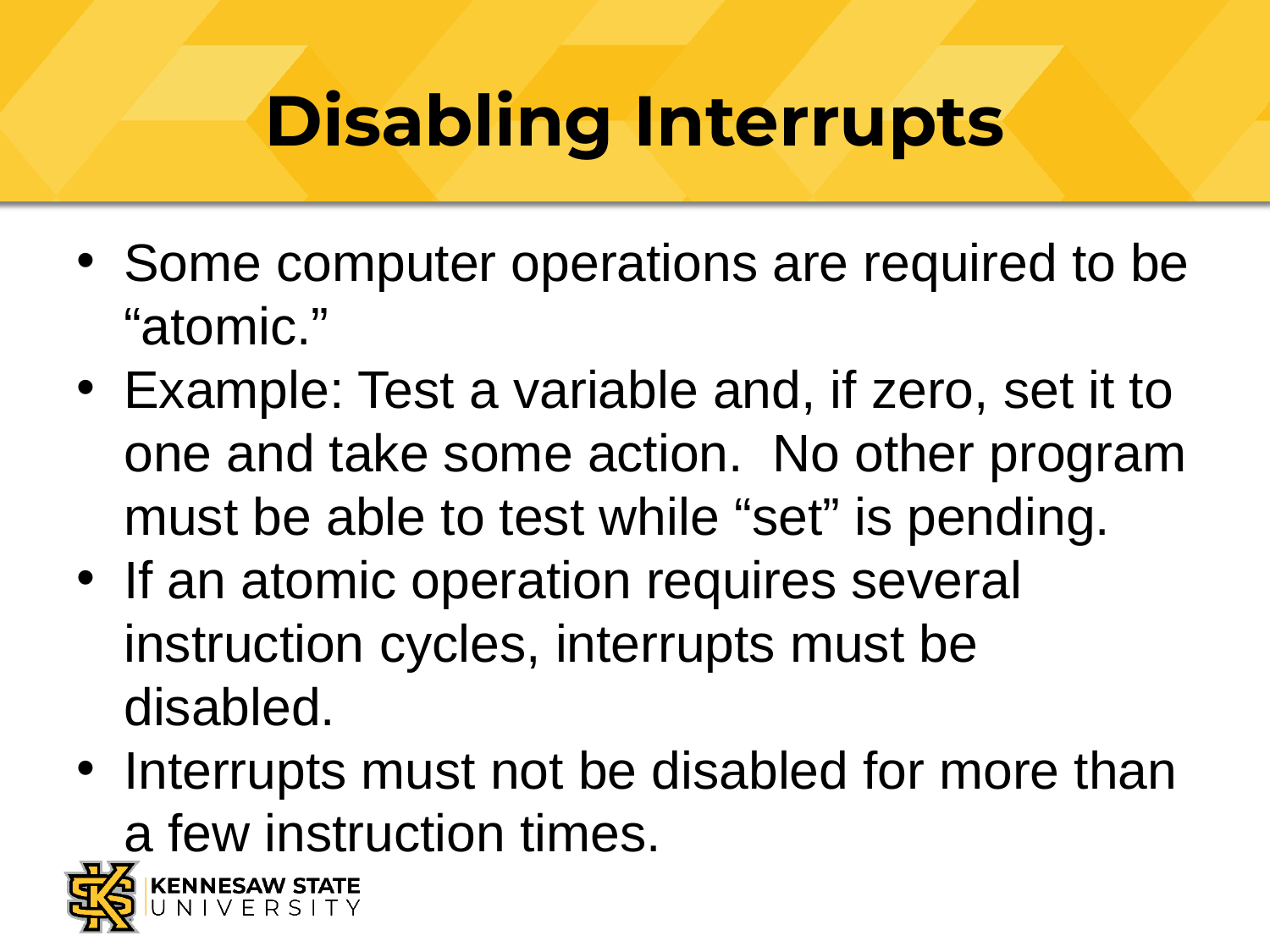

# Disabling Interrupts
Some computer operations are required to be “atomic.”
Example: Test a variable and, if zero, set it to one and take some action.  No other program must be able to test while “set” is pending.
If an atomic operation requires several instruction cycles, interrupts must be disabled.
Interrupts must not be disabled for more than a few instruction times.